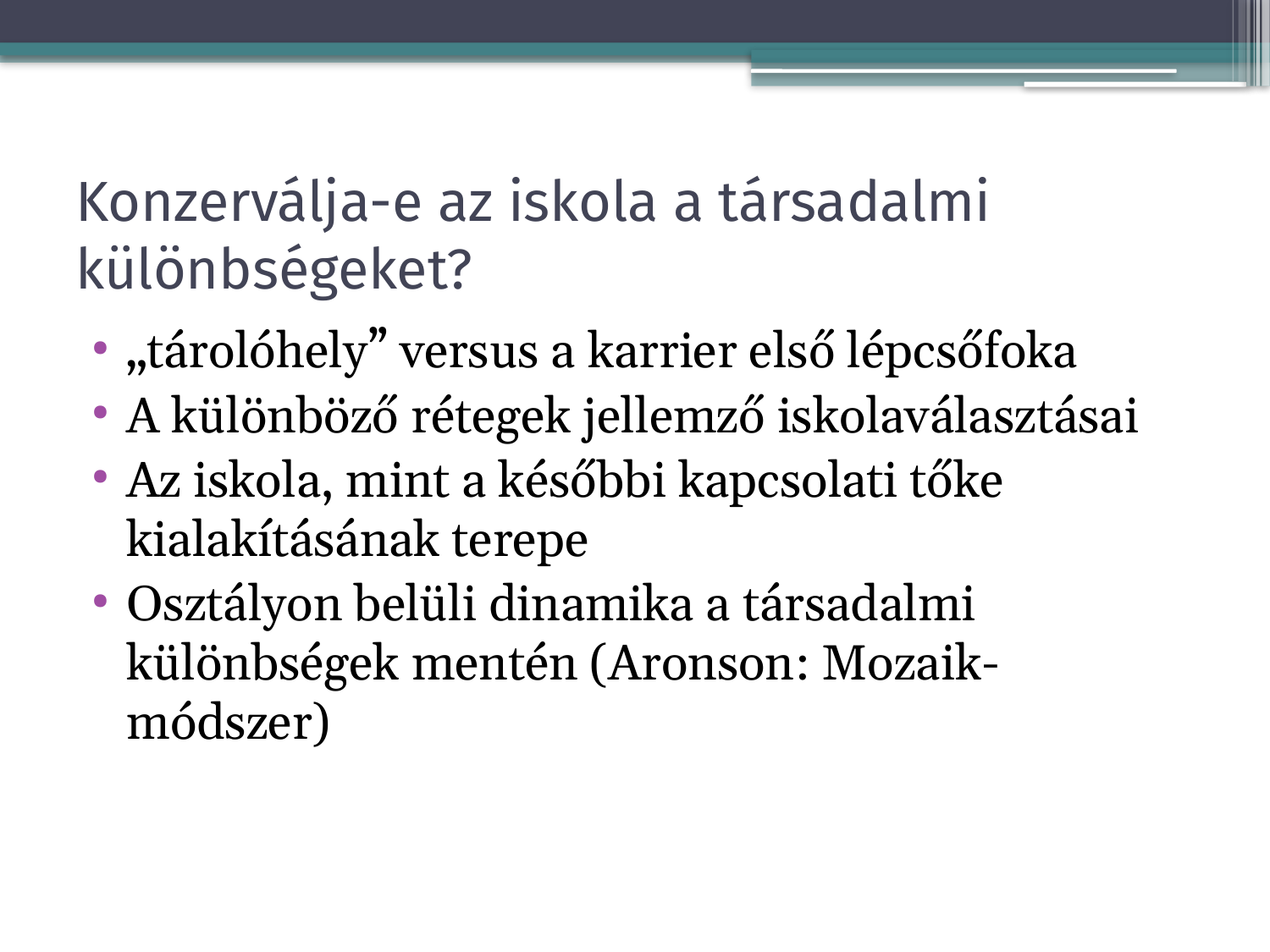

# Konzerválja-e az iskola a társadalmi különbségeket?
„tárolóhely” versus a karrier első lépcsőfoka
A különböző rétegek jellemző iskolaválasztásai
Az iskola, mint a későbbi kapcsolati tőke kialakításának terepe
Osztályon belüli dinamika a társadalmi különbségek mentén (Aronson: Mozaik-módszer)